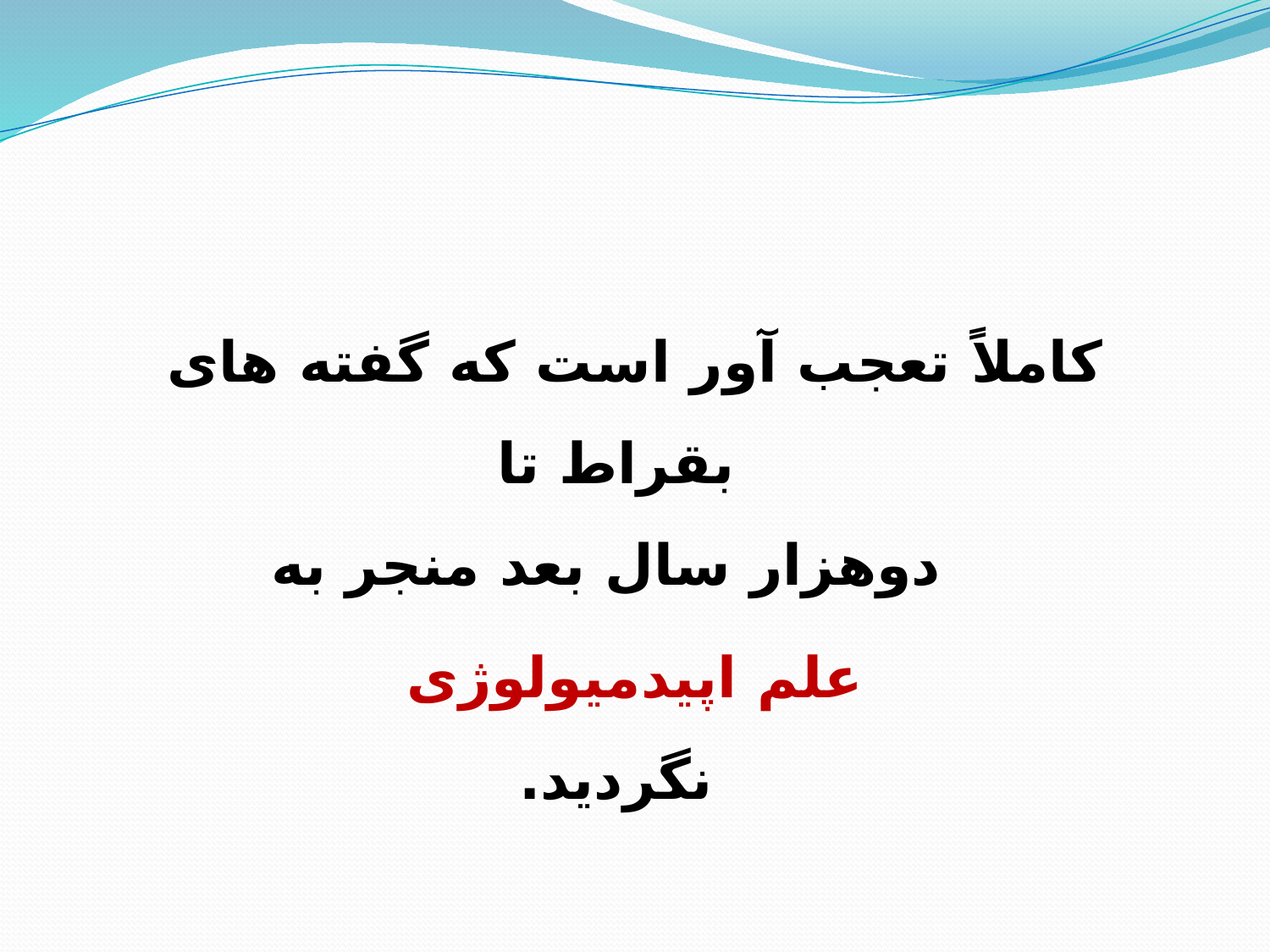

#
کاملاً تعجب آور است که گفته های بقراط تا
 دوهزار سال بعد منجر به
علم اپیدمیولوژی
نگردید.